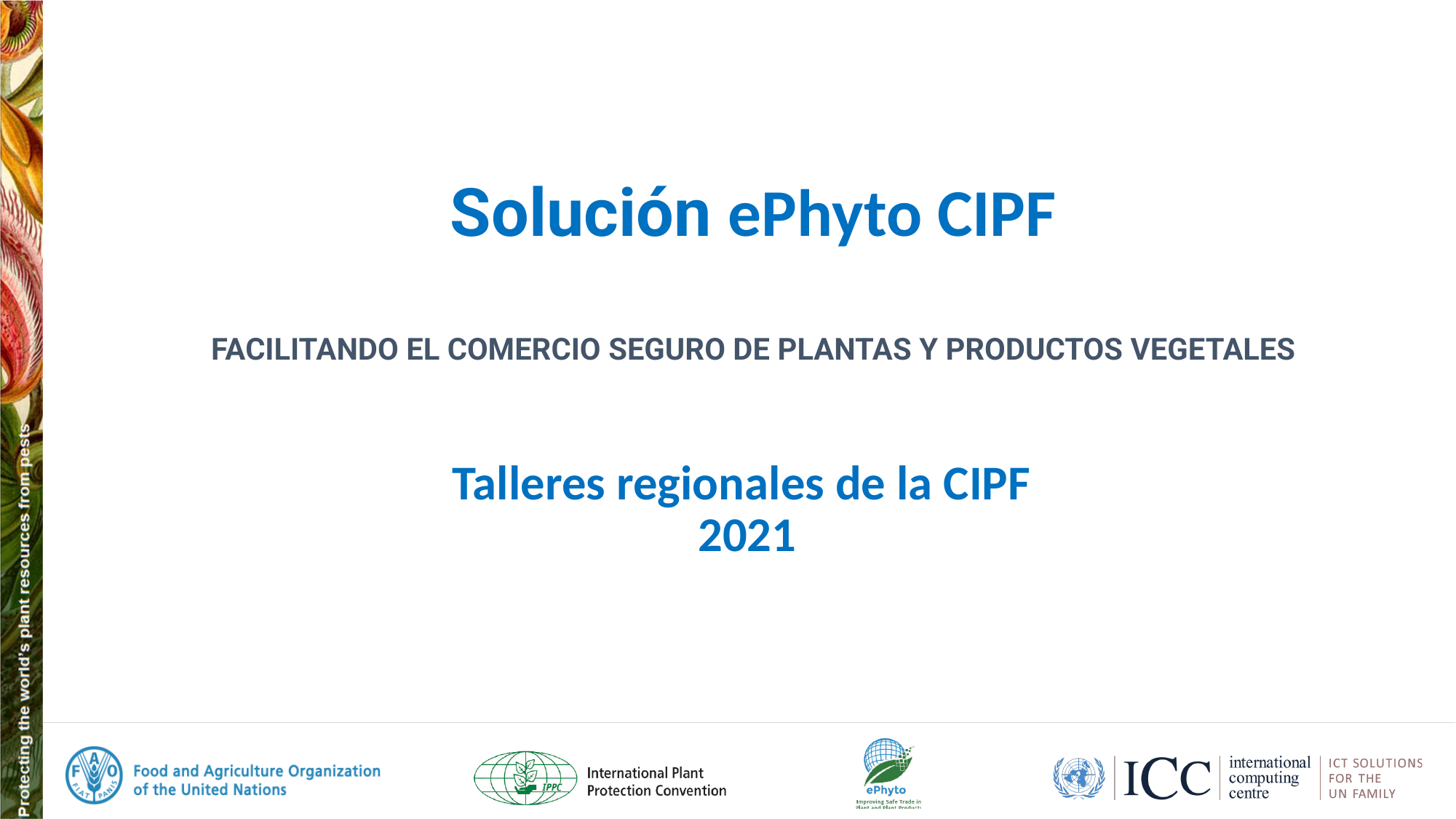

# Solución ePhyto CIPF FacilitaNDO el comercio seguro de plantas y productos vegetales
Talleres regionales de la CIPF
 2021